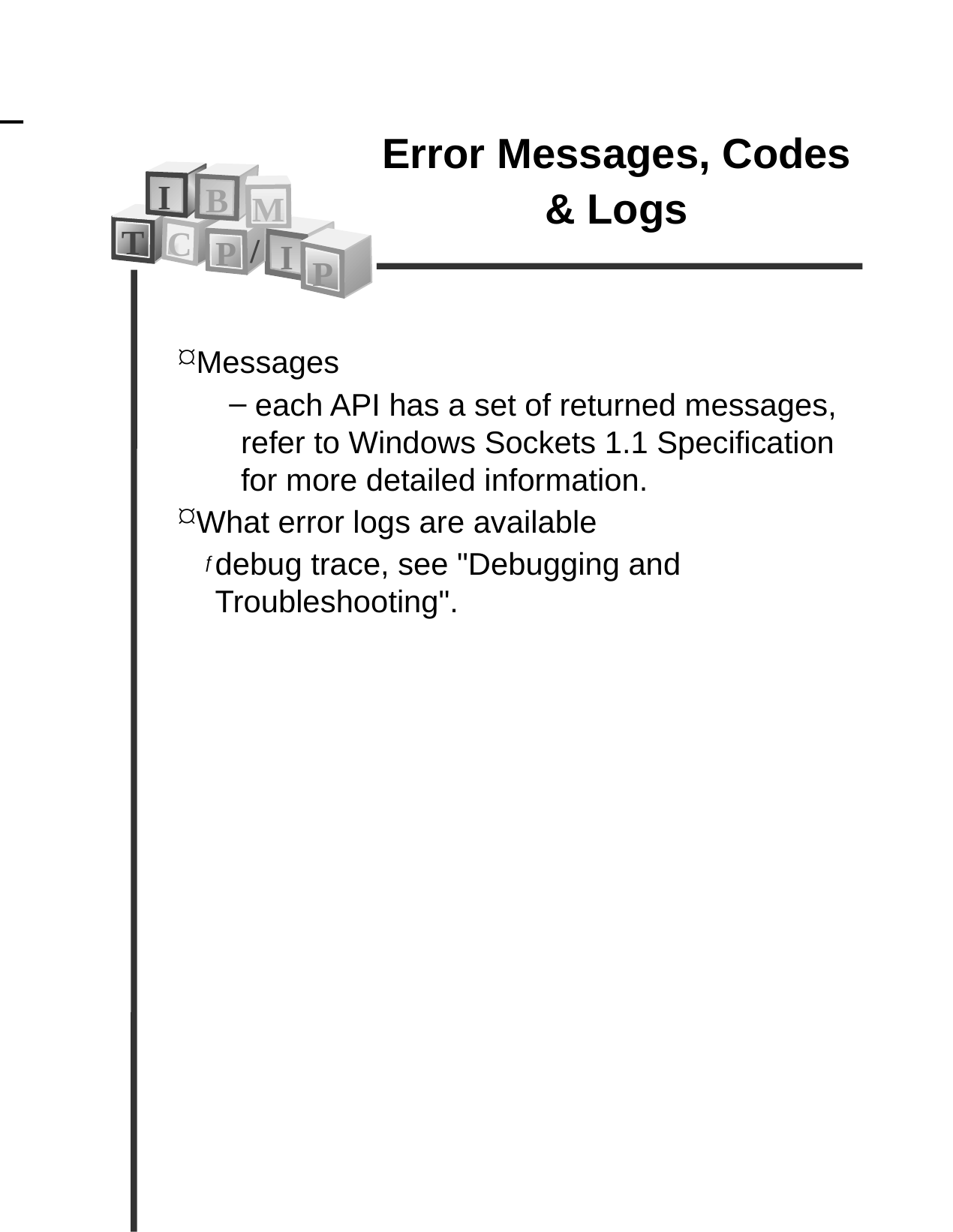

Error Messages, Codes & Logs

I

B

M

T
C

/

P

I

P

Messages
 each API has a set of returned messages, refer to Windows Sockets 1.1 Specification for more detailed information.
What error logs are available
debug trace, see "Debugging and Troubleshooting".